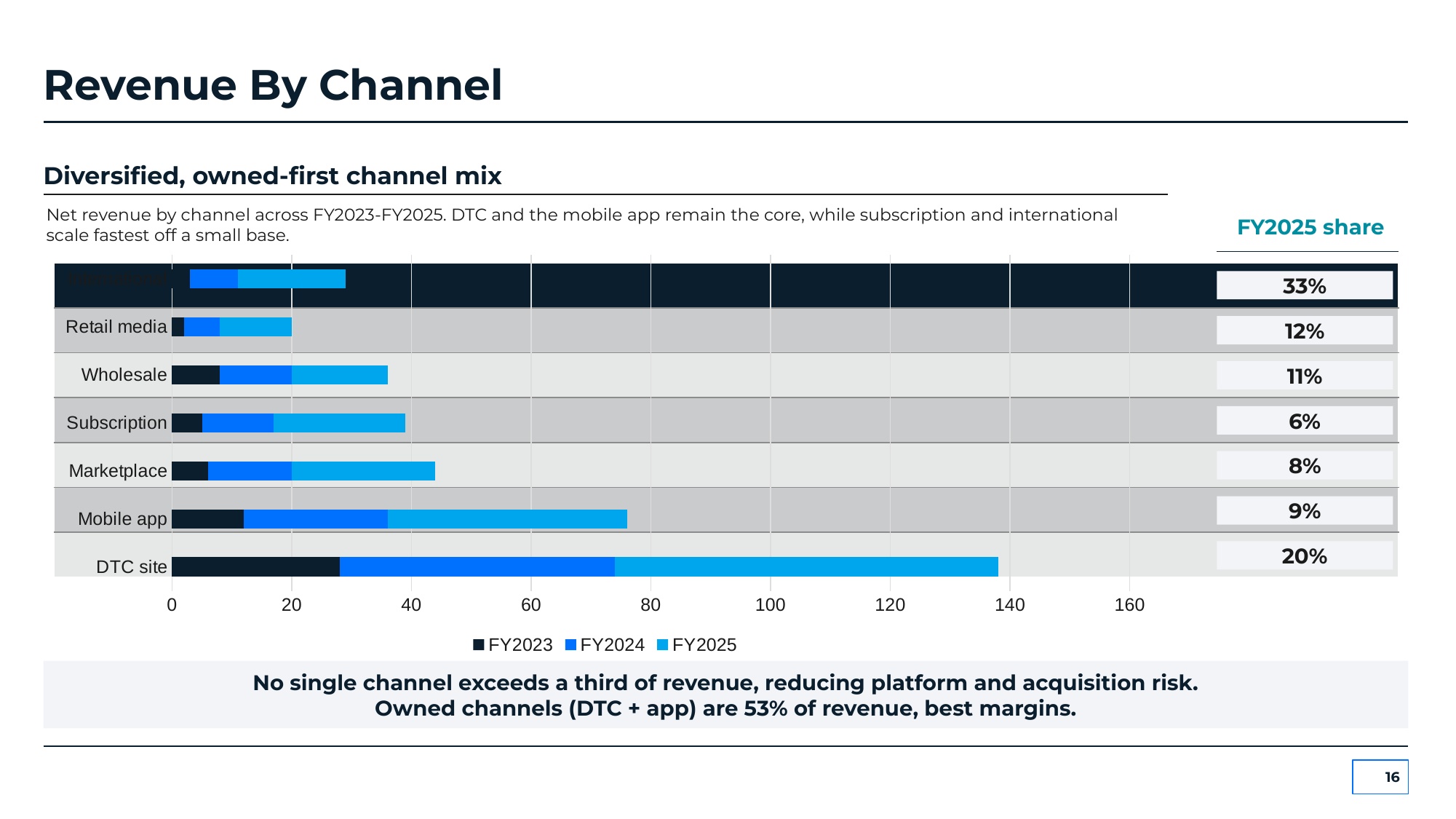

# Revenue By Channel
Diversified, owned-first channel mix
Net revenue by channel across FY2023-FY2025. DTC and the mobile app remain the core, while subscription and international scale fastest off a small base.
FY2025 share

### Chart

| Category | FY2023 | FY2024 | FY2025 |
|---|---|---|---|
| DTC site | 28.0 | 46.0 | 64.0 |
| Mobile app | 12.0 | 24.0 | 40.0 |
| Marketplace | 6.0 | 14.0 | 24.0 |
| Subscription | 5.0 | 12.0 | 22.0 |
| Wholesale | 8.0 | 12.0 | 16.0 |
| Retail media | 2.0 | 6.0 | 12.0 |
| International | 3.0 | 8.0 | 18.0 |
|  |
| --- |
|  |
|  |
|  |
|  |
|  |
|  |
33%
12%
11%
6%
8%
9%
20%
No single channel exceeds a third of revenue, reducing platform and acquisition risk.
Owned channels (DTC + app) are 53% of revenue, best margins.
16